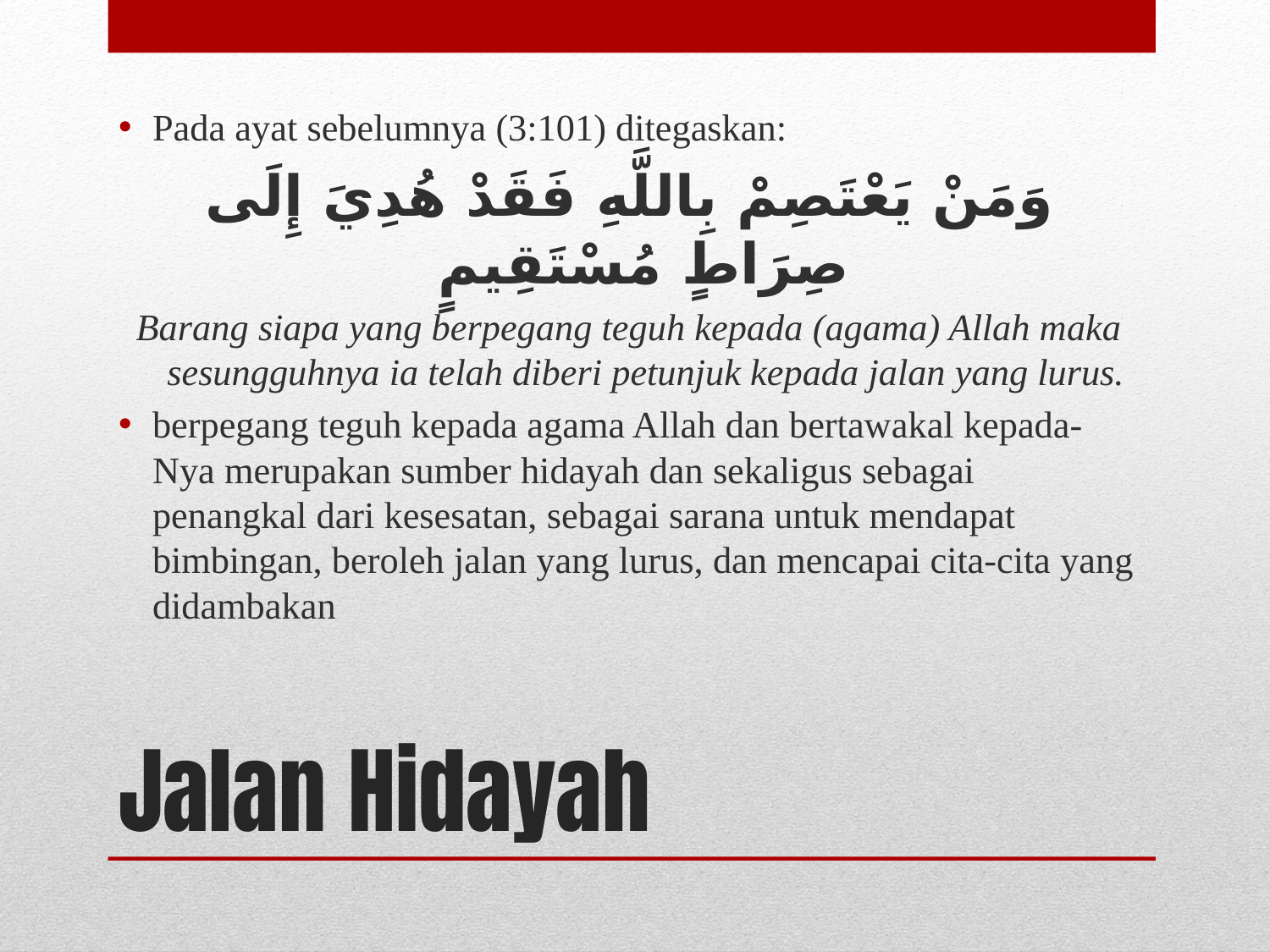

Pada ayat sebelumnya (3:101) ditegaskan:
وَمَنْ يَعْتَصِمْ بِاللَّهِ فَقَدْ هُدِيَ إِلَى صِرَاطٍ مُسْتَقِيمٍ
Barang siapa yang berpegang teguh kepada (agama) Allah maka sesungguhnya ia telah diberi petunjuk kepada jalan yang lurus.
berpegang teguh kepada agama Allah dan bertawakal kepada-Nya merupakan sumber hidayah dan sekaligus sebagai penangkal dari kesesatan, sebagai sarana untuk mendapat bimbingan, beroleh jalan yang lurus, dan mencapai cita-cita yang didambakan
# Jalan Hidayah